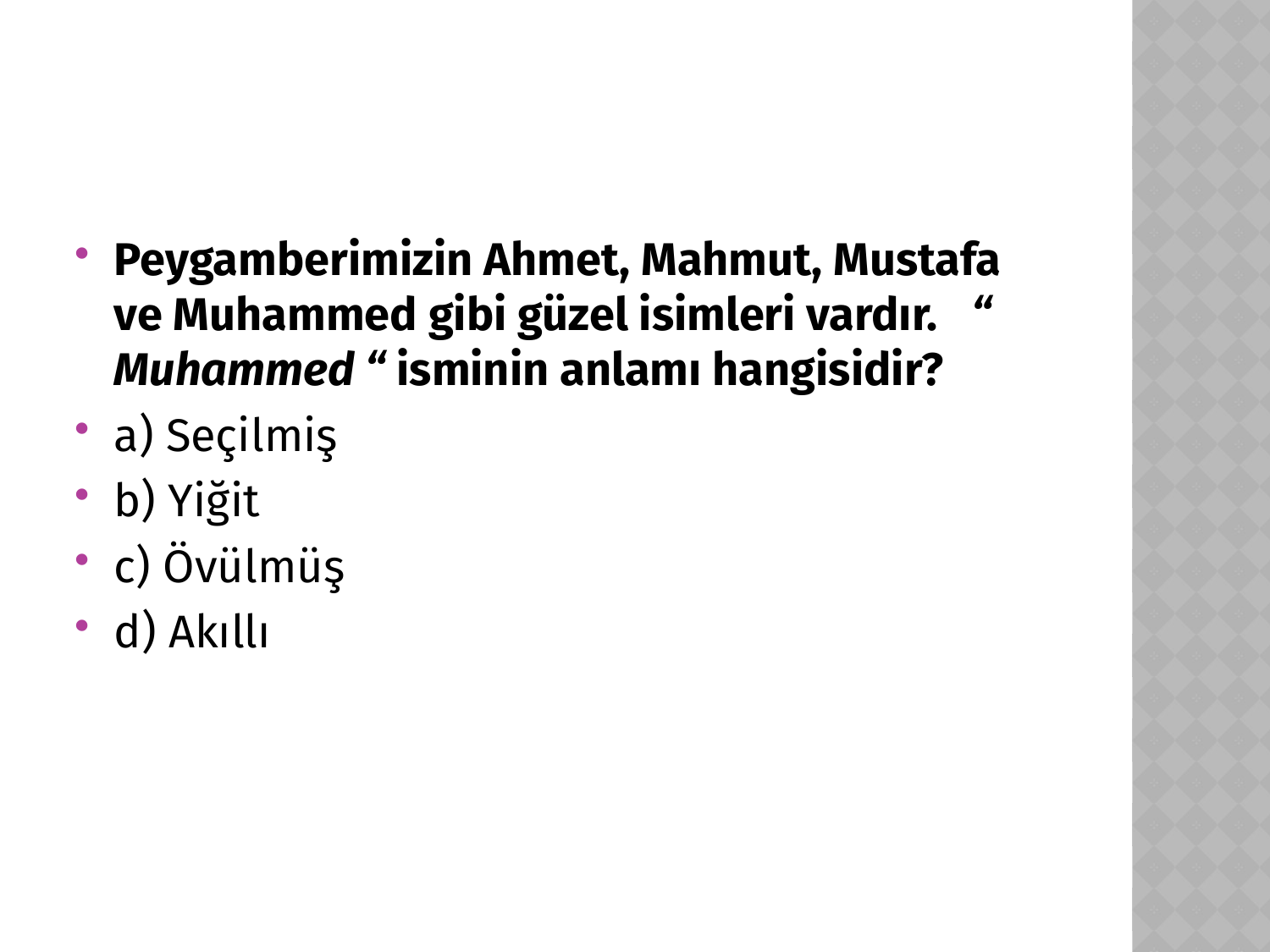

#
Peygamberimizin Ahmet, Mahmut, Mustafa ve Muhammed gibi güzel isimleri vardır.   “ Muhammed “ isminin anlamı hangisidir?
a) Seçilmiş
b) Yiğit
c) Övülmüş
d) Akıllı